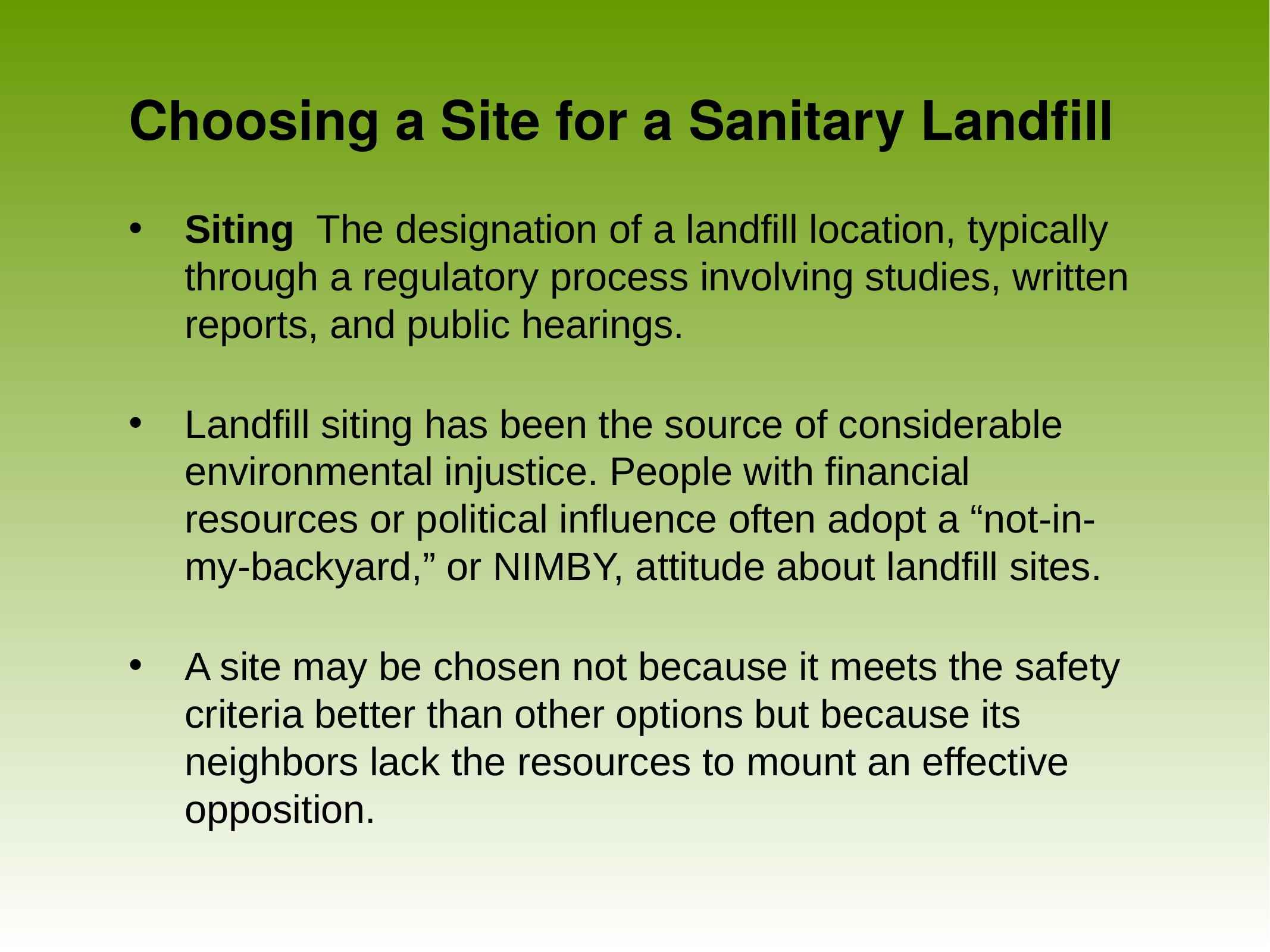

# Choosing a Site for a Sanitary Landfill
Siting  The designation of a landfill location, typically through a regulatory process involving studies, written reports, and public hearings.
Landfill siting has been the source of considerable environmental injustice. People with financial resources or political influence often adopt a “not-in-my-backyard,” or NIMBY, attitude about landfill sites.
A site may be chosen not because it meets the safety criteria better than other options but because its neighbors lack the resources to mount an effective opposition.